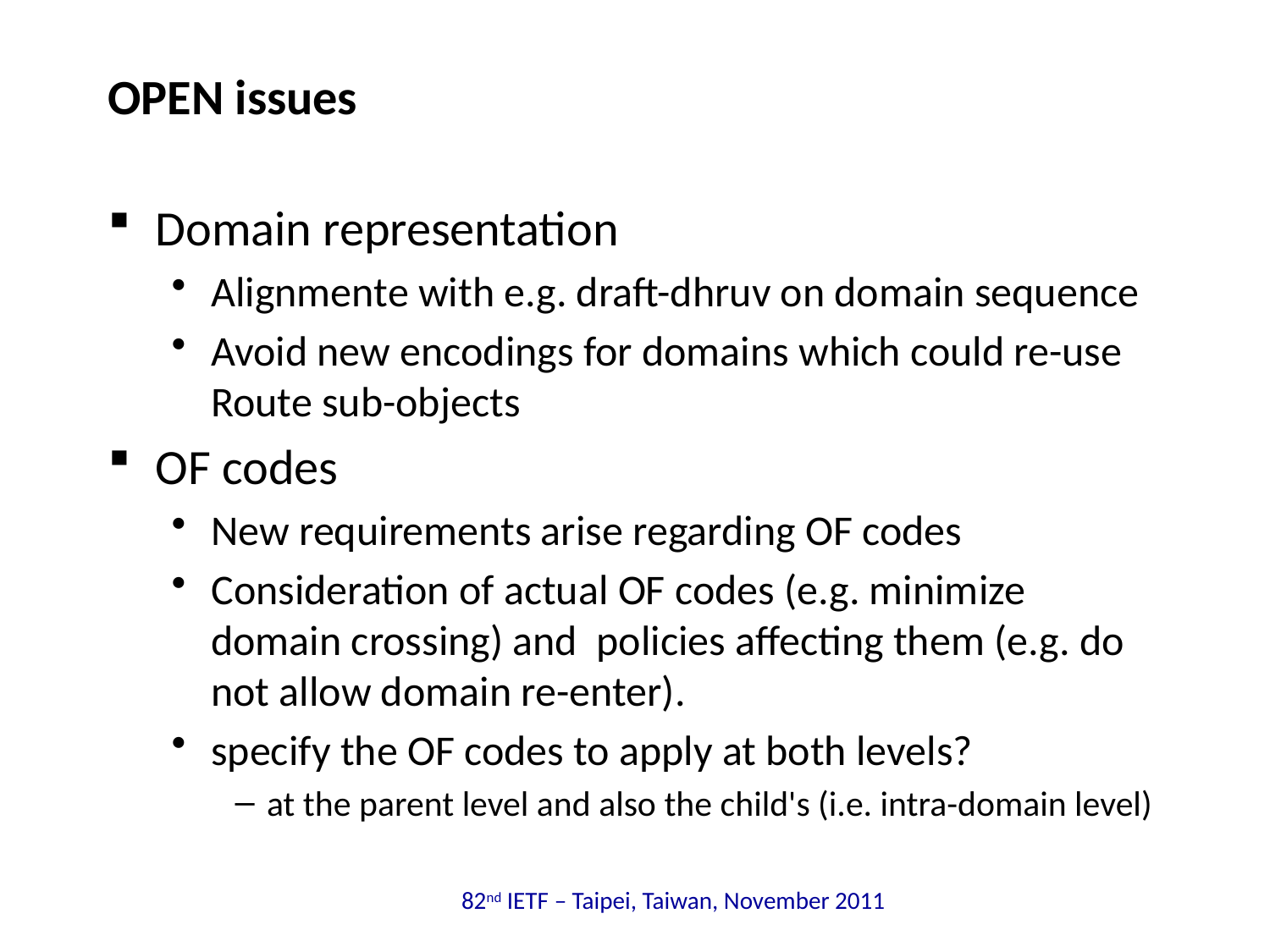

# OPEN issues
Domain representation
Alignmente with e.g. draft-dhruv on domain sequence
Avoid new encodings for domains which could re-use Route sub-objects
OF codes
New requirements arise regarding OF codes
Consideration of actual OF codes (e.g. minimize domain crossing) and  policies affecting them (e.g. do not allow domain re-enter).
specify the OF codes to apply at both levels?
at the parent level and also the child's (i.e. intra-domain level)